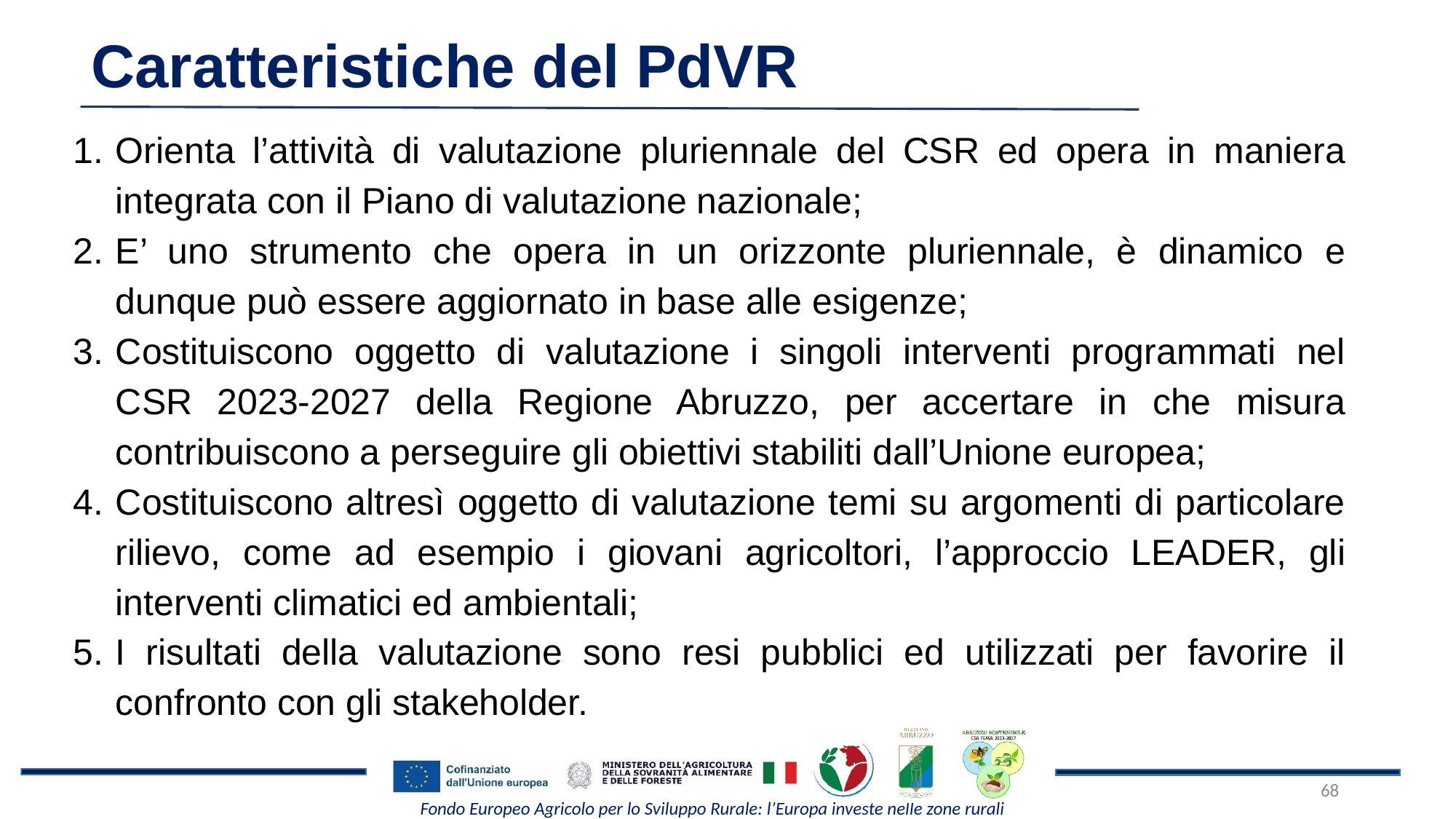

Caratteristiche del PdVR
Orienta l’attività di valutazione pluriennale del CSR ed opera in maniera integrata con il Piano di valutazione nazionale;
E’ uno strumento che opera in un orizzonte pluriennale, è dinamico e dunque può essere aggiornato in base alle esigenze;
Costituiscono oggetto di valutazione i singoli interventi programmati nel CSR 2023-2027 della Regione Abruzzo, per accertare in che misura contribuiscono a perseguire gli obiettivi stabiliti dall’Unione europea;
Costituiscono altresì oggetto di valutazione temi su argomenti di particolare rilievo, come ad esempio i giovani agricoltori, l’approccio LEADER, gli interventi climatici ed ambientali;
I risultati della valutazione sono resi pubblici ed utilizzati per favorire il confronto con gli stakeholder.